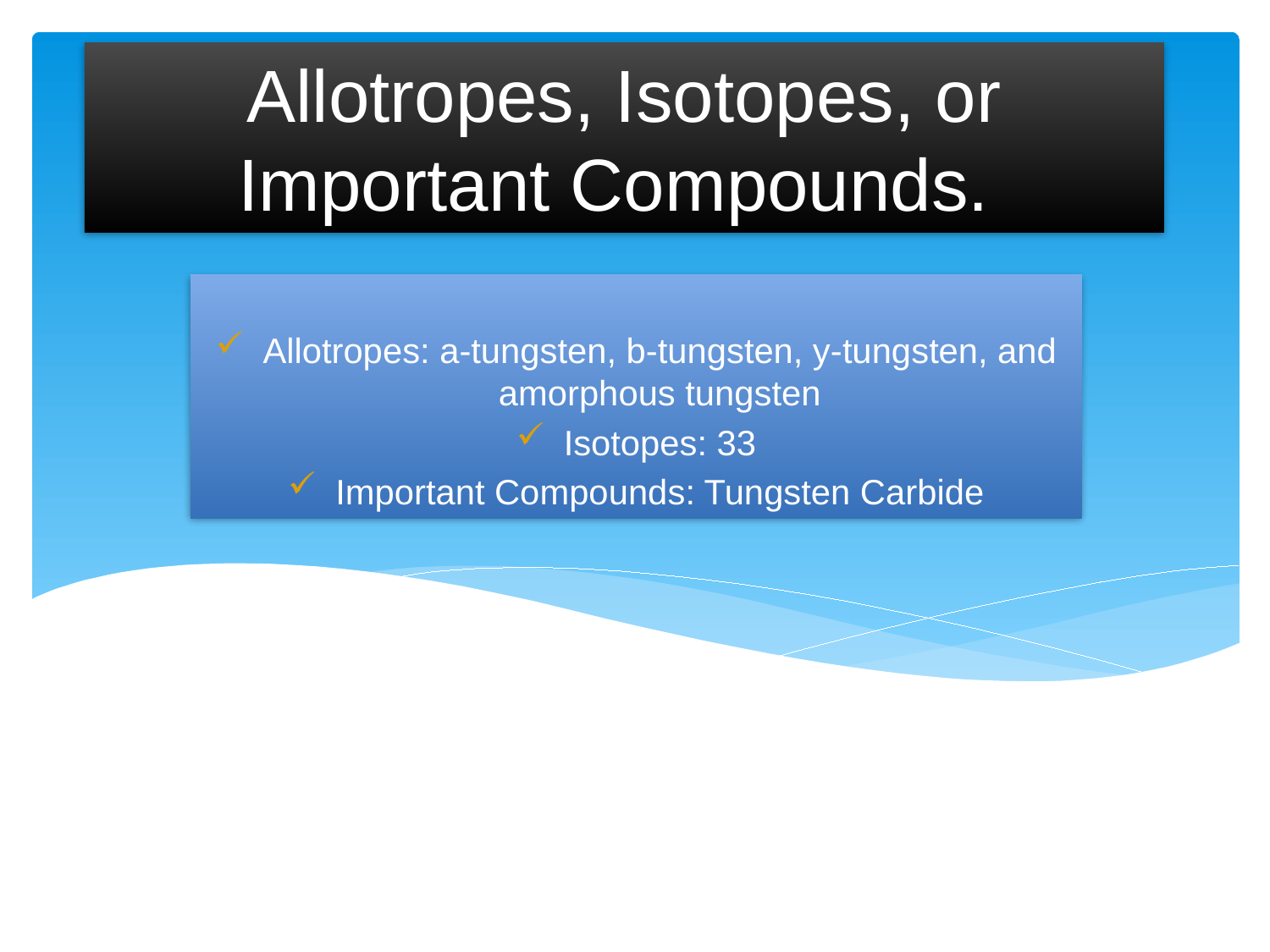

# Allotropes, Isotopes, or Important Compounds.
Allotropes: a-tungsten, b-tungsten, y-tungsten, and amorphous tungsten
Isotopes: 33
Important Compounds: Tungsten Carbide